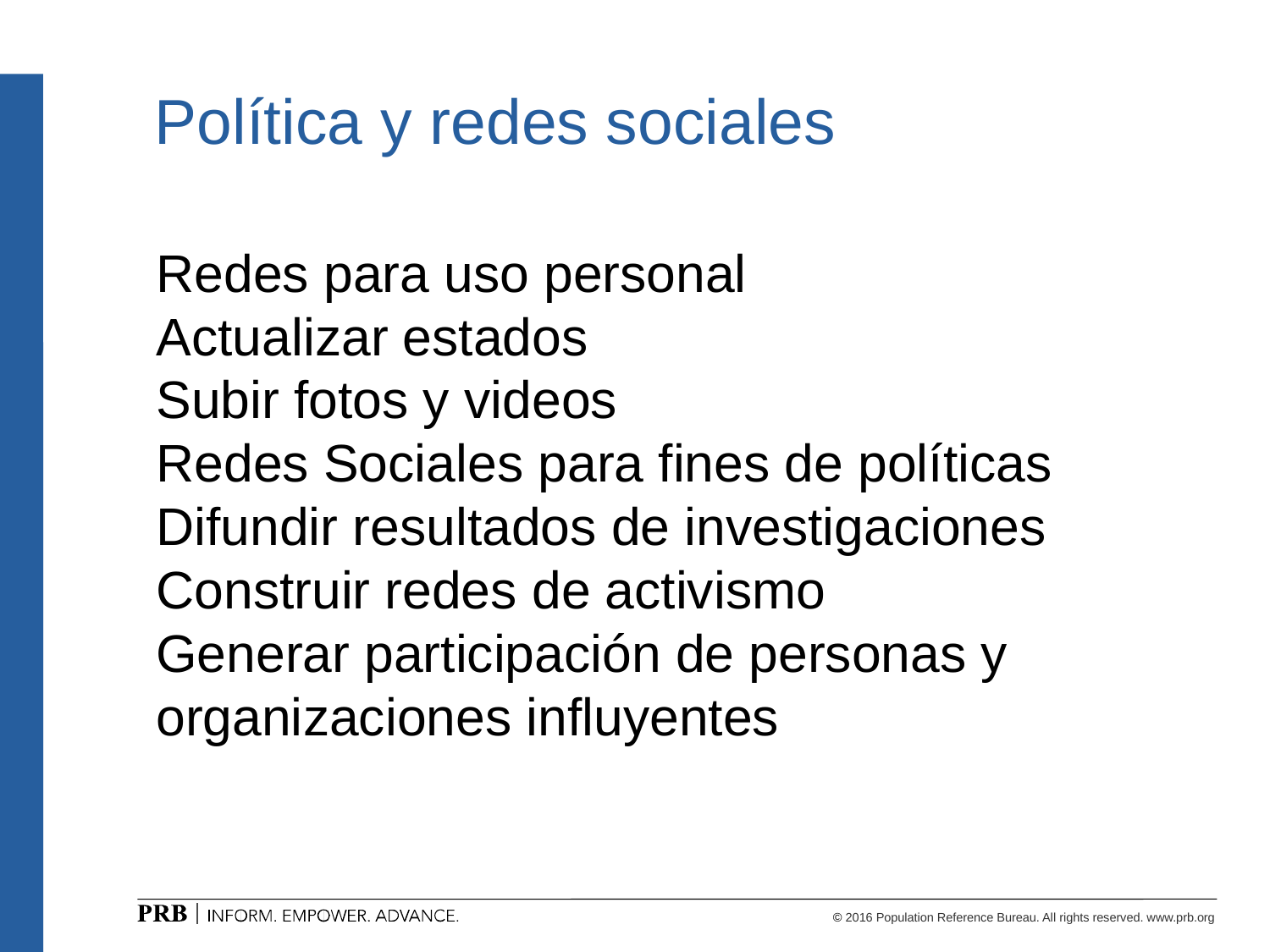

# Política y redes sociales
Redes para uso personal
Actualizar estados
Subir fotos y videos
Redes Sociales para fines de políticas
Difundir resultados de investigaciones
Construir redes de activismo
Generar participación de personas y organizaciones influyentes